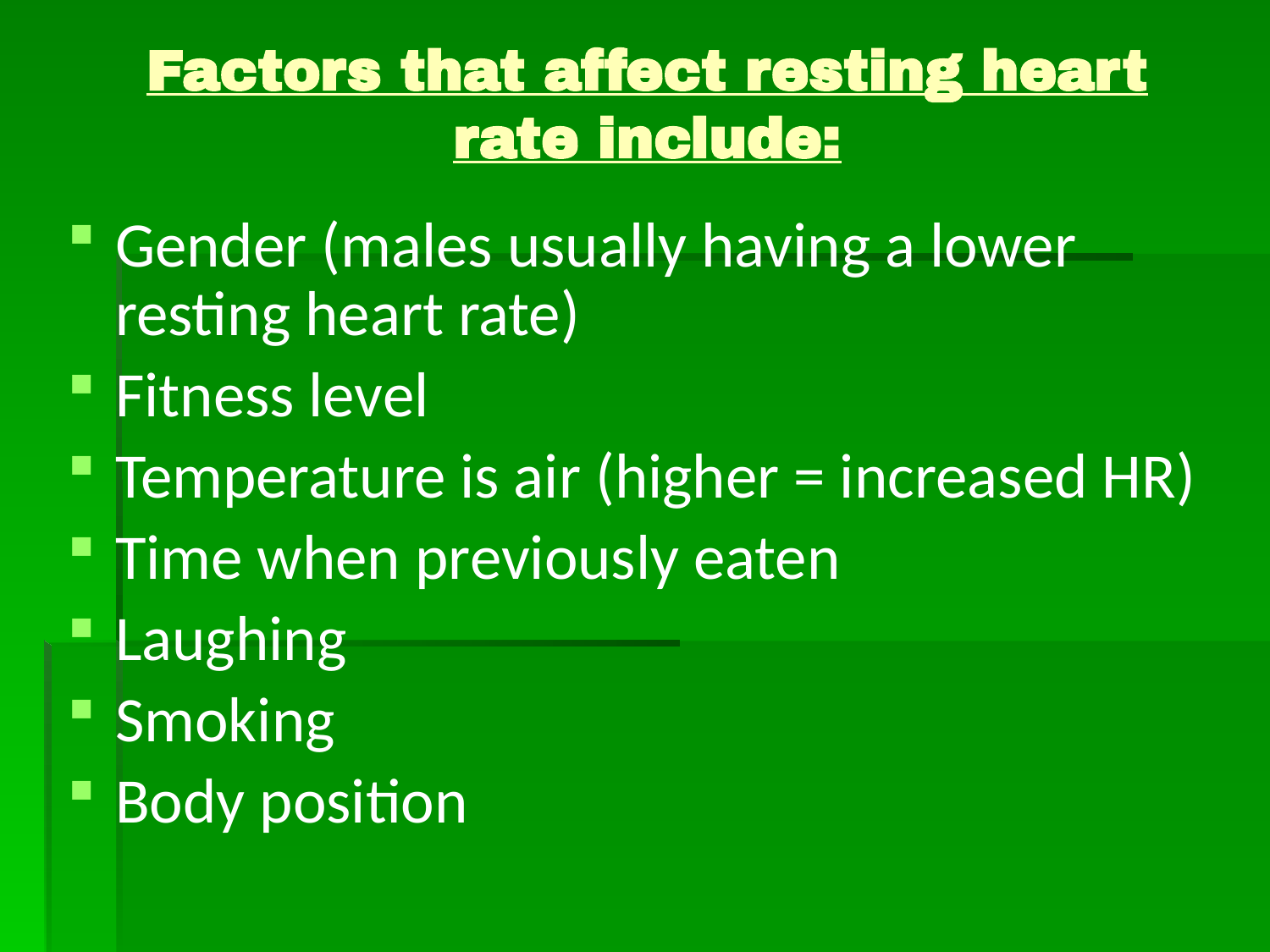

# Factors that affect resting heart rate include:
Gender (males usually having a lower resting heart rate)
Fitness level
Temperature is air (higher = increased HR)
Time when previously eaten
Laughing
Smoking
Body position